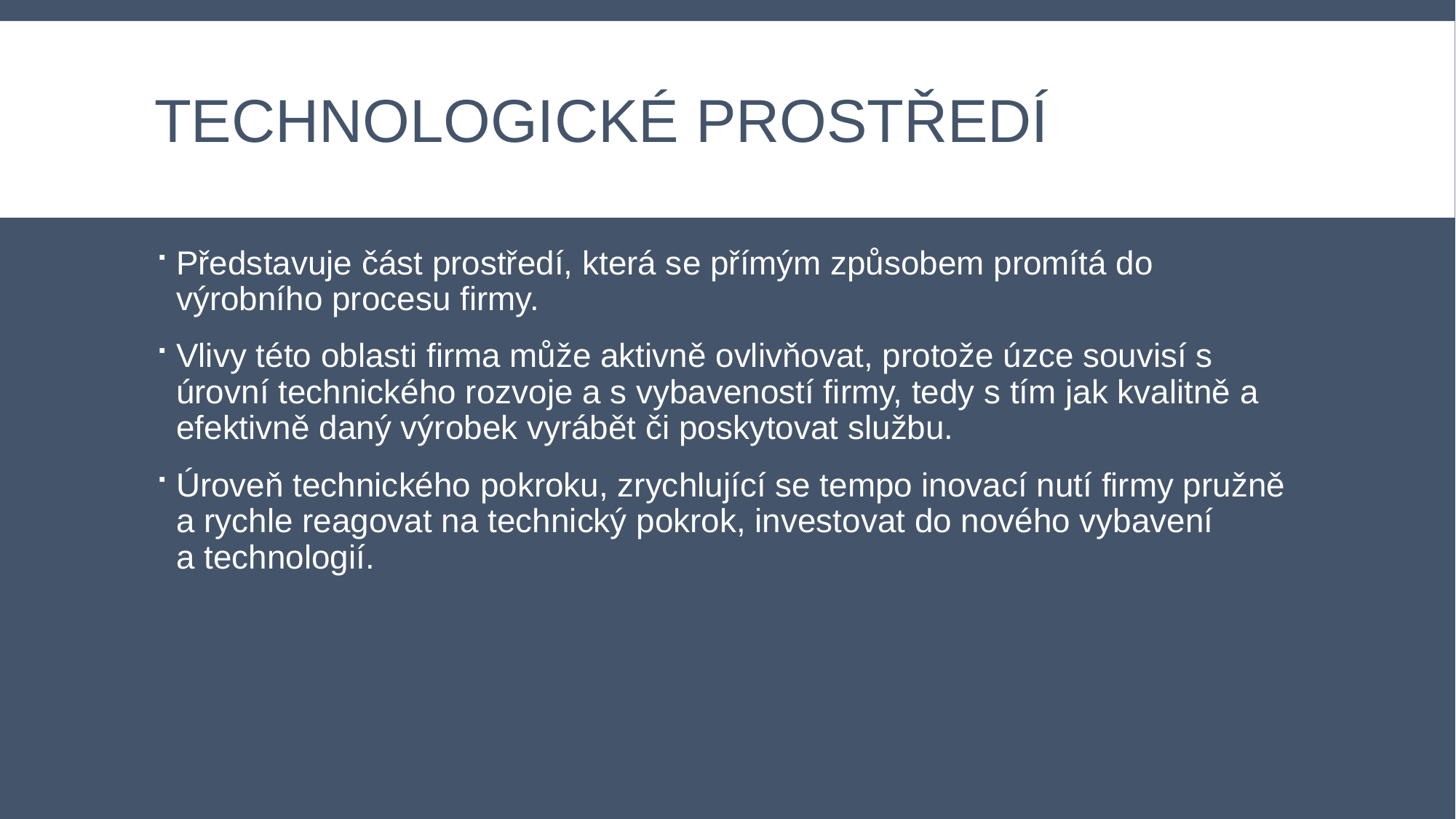

# Technologické prostředí
Představuje část prostředí, která se přímým způsobem promítá do výrobního procesu firmy.
Vlivy této oblasti firma může aktivně ovlivňovat, protože úzce souvisí s úrovní technického rozvoje a s vybaveností firmy, tedy s tím jak kvalitně a efektivně daný výrobek vyrábět či poskytovat službu.
Úroveň technického pokroku, zrychlující se tempo inovací nutí firmy pružně
a rychle reagovat na technický pokrok, investovat do nového vybavení
a technologií.